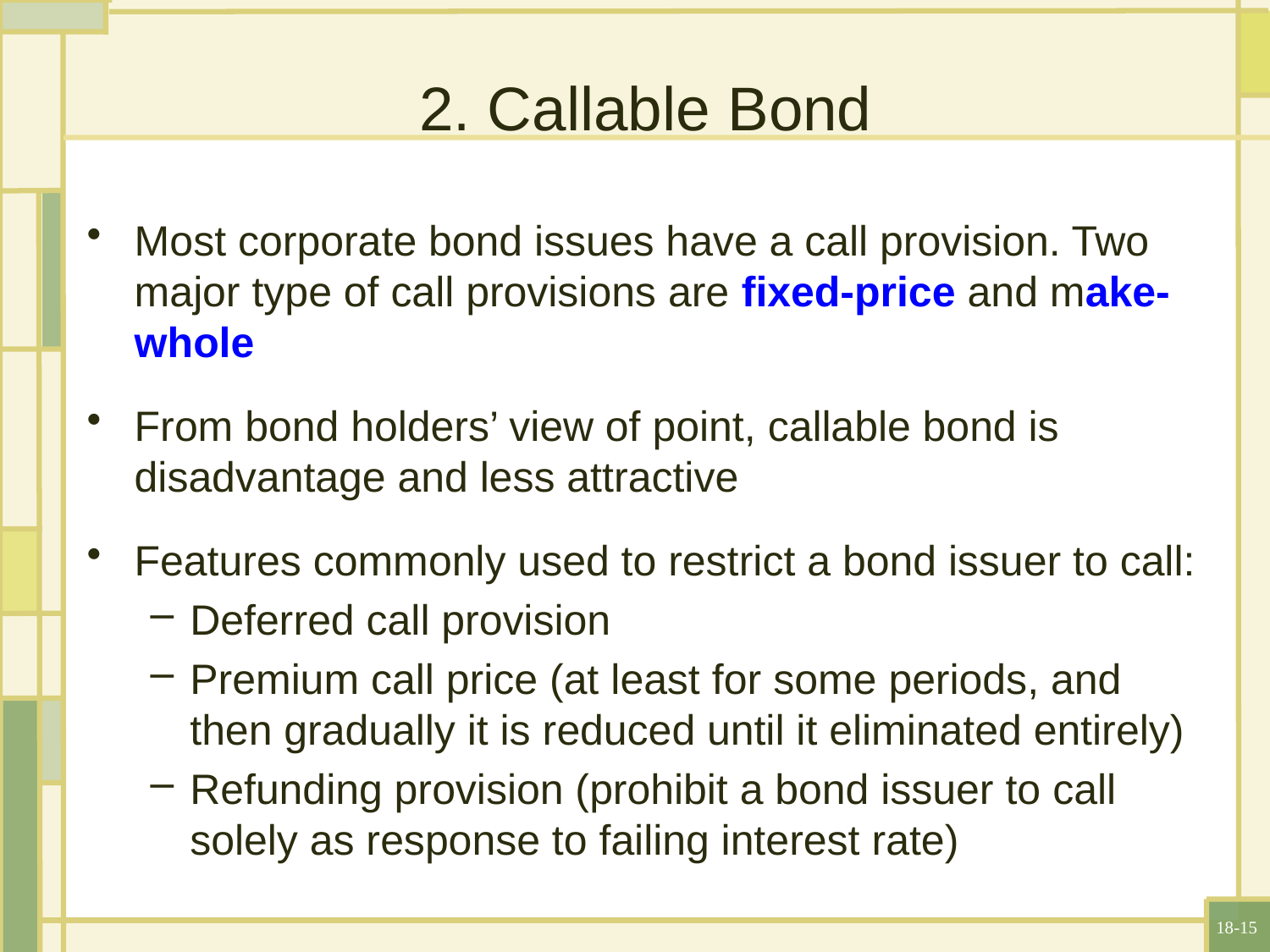

2. Callable Bond

Most corporate bond issues have a call provision. Two major type of call provisions are fixed-price and make-whole

From bond holders’ view of point, callable bond is disadvantage and less attractive

Features commonly used to restrict a bond issuer to call:
Deferred call provision
Premium call price (at least for some periods, and then gradually it is reduced until it eliminated entirely)
Refunding provision (prohibit a bond issuer to call solely as response to failing interest rate)